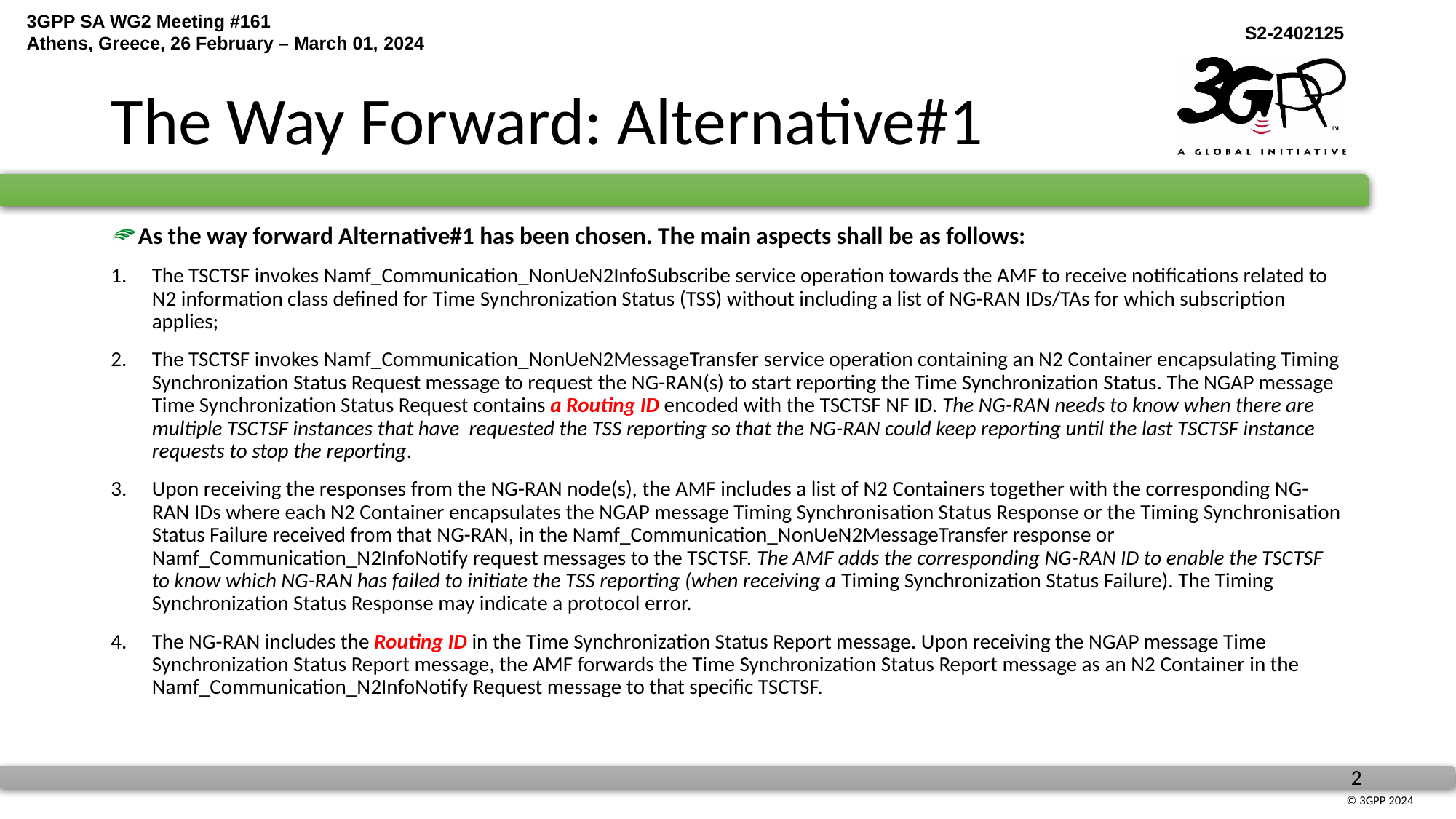

# The Way Forward: Alternative#1
As the way forward Alternative#1 has been chosen. The main aspects shall be as follows:
The TSCTSF invokes Namf_Communication_NonUeN2InfoSubscribe service operation towards the AMF to receive notifications related to N2 information class defined for Time Synchronization Status (TSS) without including a list of NG-RAN IDs/TAs for which subscription applies;
The TSCTSF invokes Namf_Communication_NonUeN2MessageTransfer service operation containing an N2 Container encapsulating Timing Synchronization Status Request message to request the NG-RAN(s) to start reporting the Time Synchronization Status. The NGAP message Time Synchronization Status Request contains a Routing ID encoded with the TSCTSF NF ID. The NG-RAN needs to know when there are multiple TSCTSF instances that have  requested the TSS reporting so that the NG-RAN could keep reporting until the last TSCTSF instance requests to stop the reporting.
Upon receiving the responses from the NG-RAN node(s), the AMF includes a list of N2 Containers together with the corresponding NG-RAN IDs where each N2 Container encapsulates the NGAP message Timing Synchronisation Status Response or the Timing Synchronisation Status Failure received from that NG-RAN, in the Namf_Communication_NonUeN2MessageTransfer response or Namf_Communication_N2InfoNotify request messages to the TSCTSF. The AMF adds the corresponding NG-RAN ID to enable the TSCTSF to know which NG-RAN has failed to initiate the TSS reporting (when receiving a Timing Synchronization Status Failure). The Timing Synchronization Status Response may indicate a protocol error.
The NG-RAN includes the Routing ID in the Time Synchronization Status Report message. Upon receiving the NGAP message Time Synchronization Status Report message, the AMF forwards the Time Synchronization Status Report message as an N2 Container in the Namf_Communication_N2InfoNotify Request message to that specific TSCTSF.